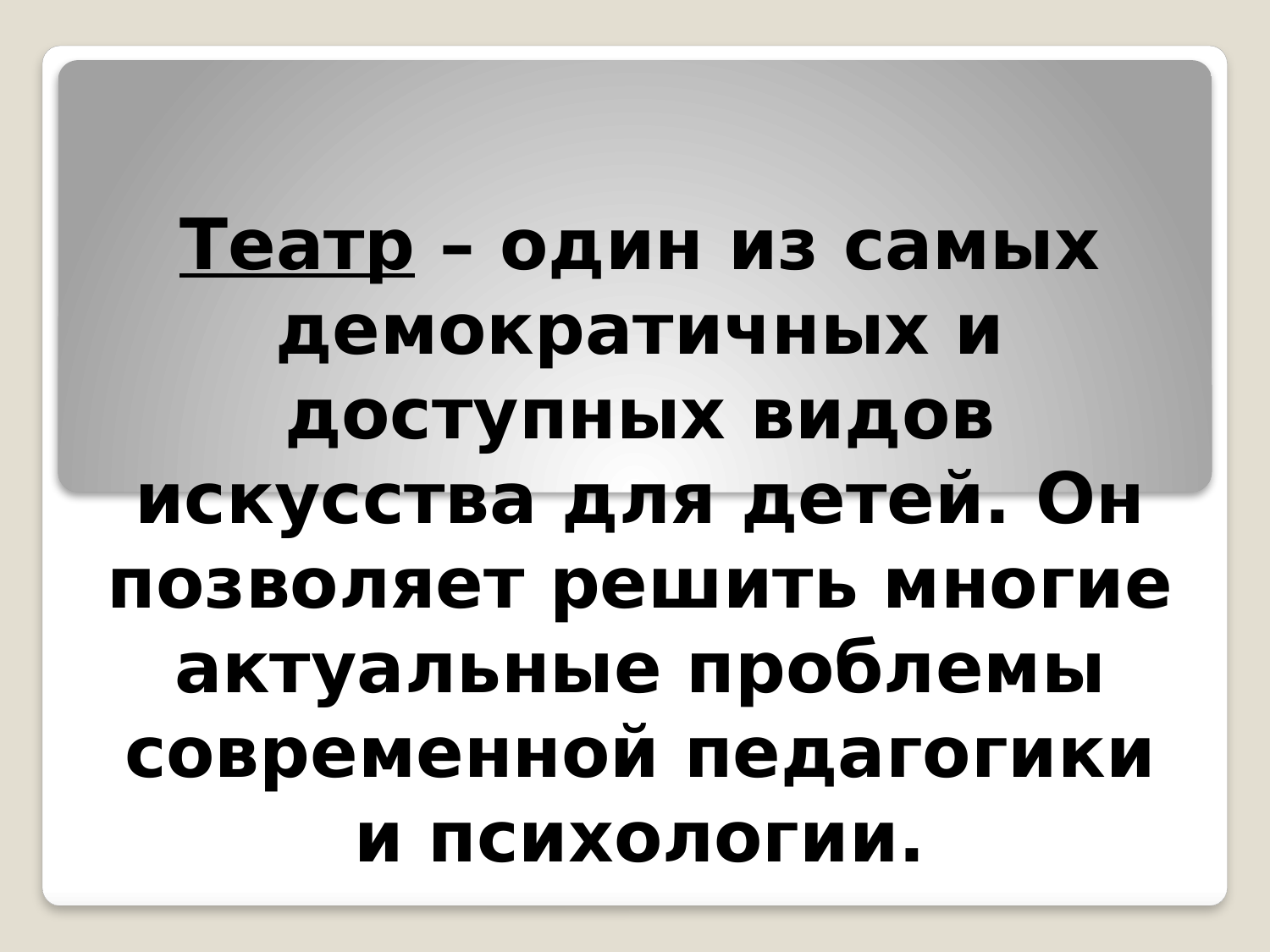

# Театр – один из самых демократичных и доступных видов искусства для детей. Он позволяет решить многие актуальные проблемы современной педагогики и психологии.